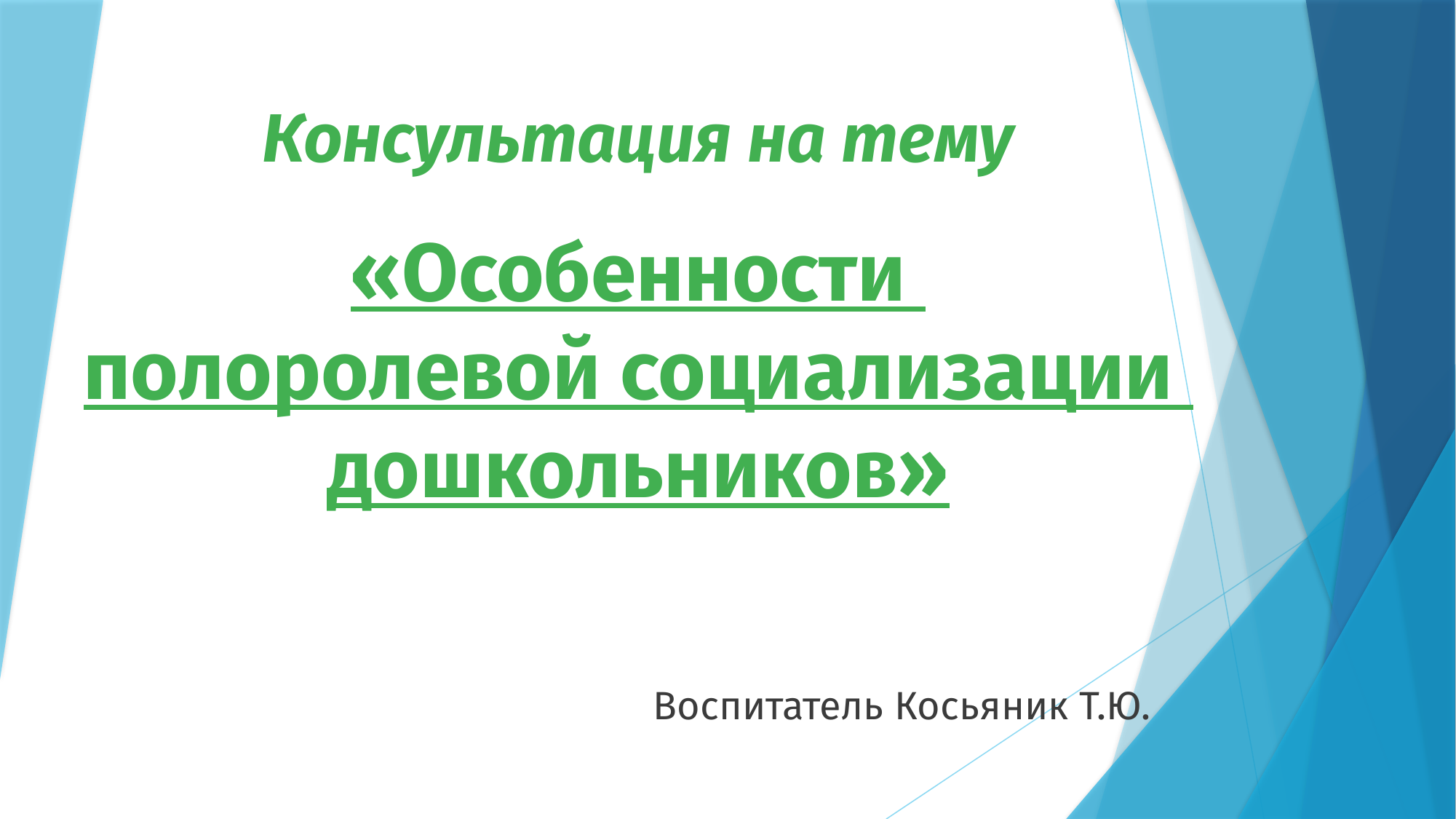

Консультация на тему

«Особенности
полоролевой социализации
дошкольников»
Воспитатель Косьяник Т.Ю.